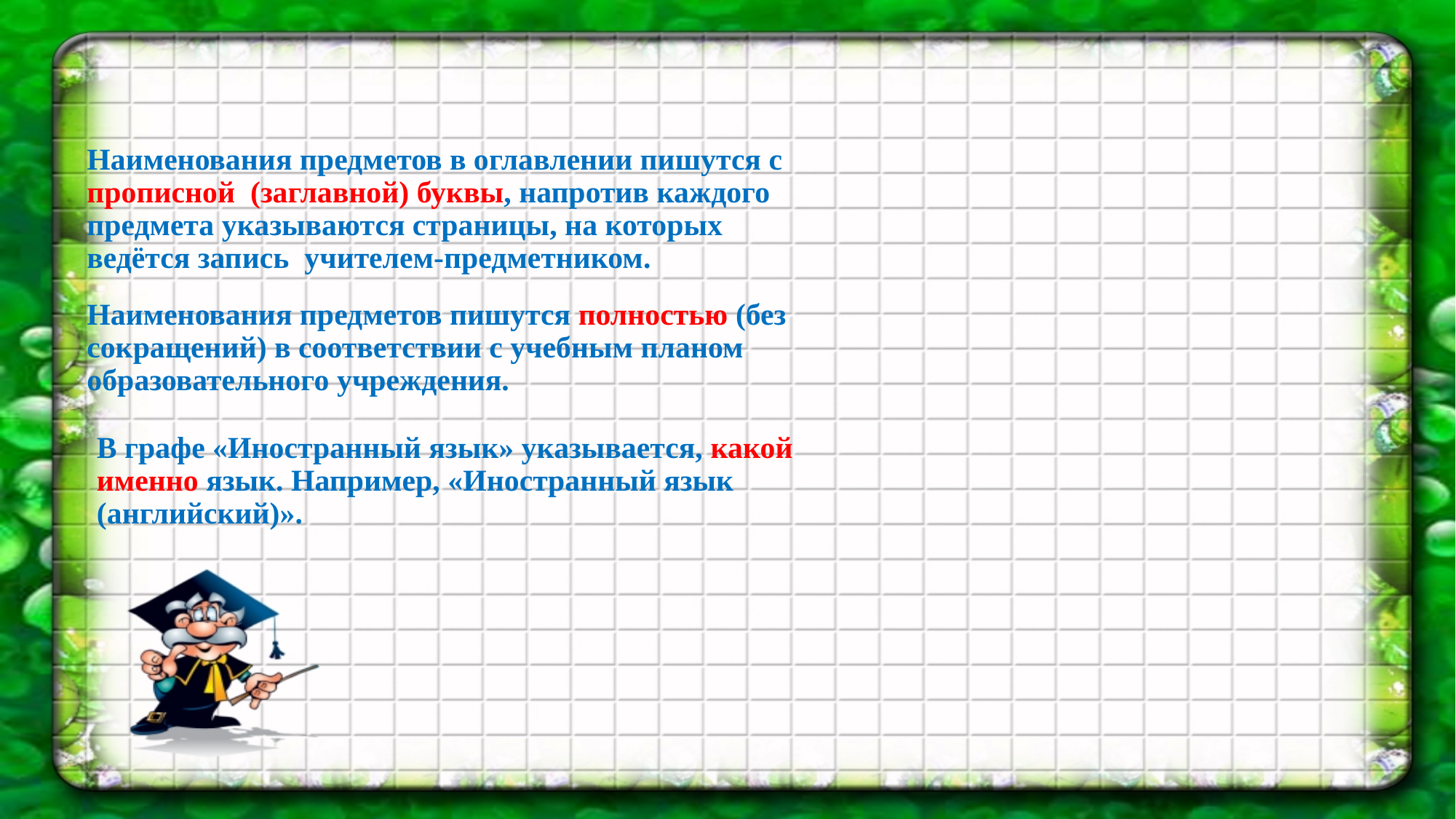

Наименования предметов в оглавлении пишутся с прописной  (заглавной) буквы, напротив каждого предмета указываются страницы, на которых ведётся запись  учителем-предметником.
Наименования предметов пишутся полностью (без сокращений) в соответствии с учебным планом образовательного учреждения.
В графе «Иностранный язык» указывается, какой именно язык. Например, «Иностранный язык (английский)».